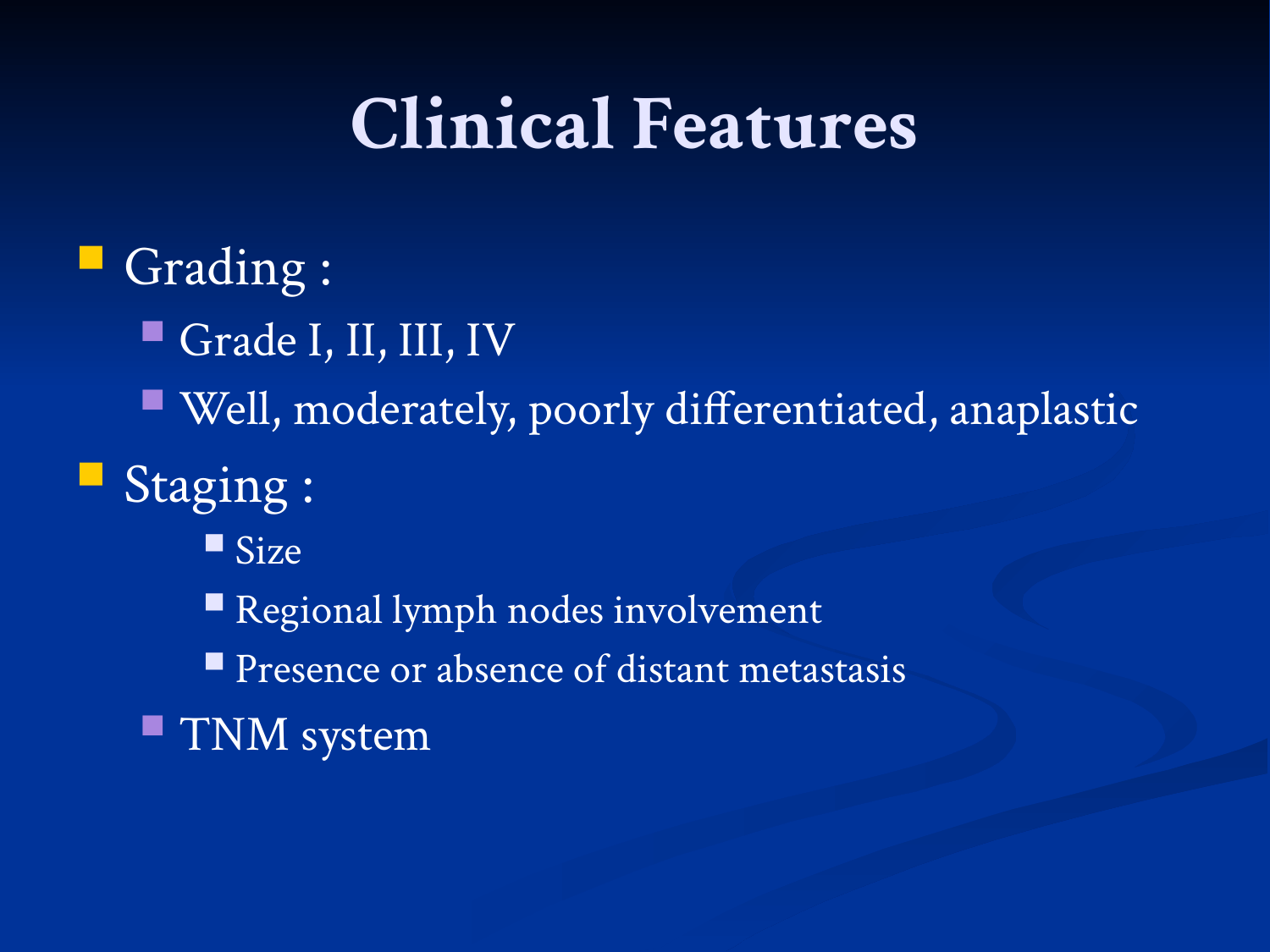

# Clinical Features
Grading :
Grade I, II, III, IV
Well, moderately, poorly differentiated, anaplastic
Staging :
Size
Regional lymph nodes involvement
Presence or absence of distant metastasis
TNM system